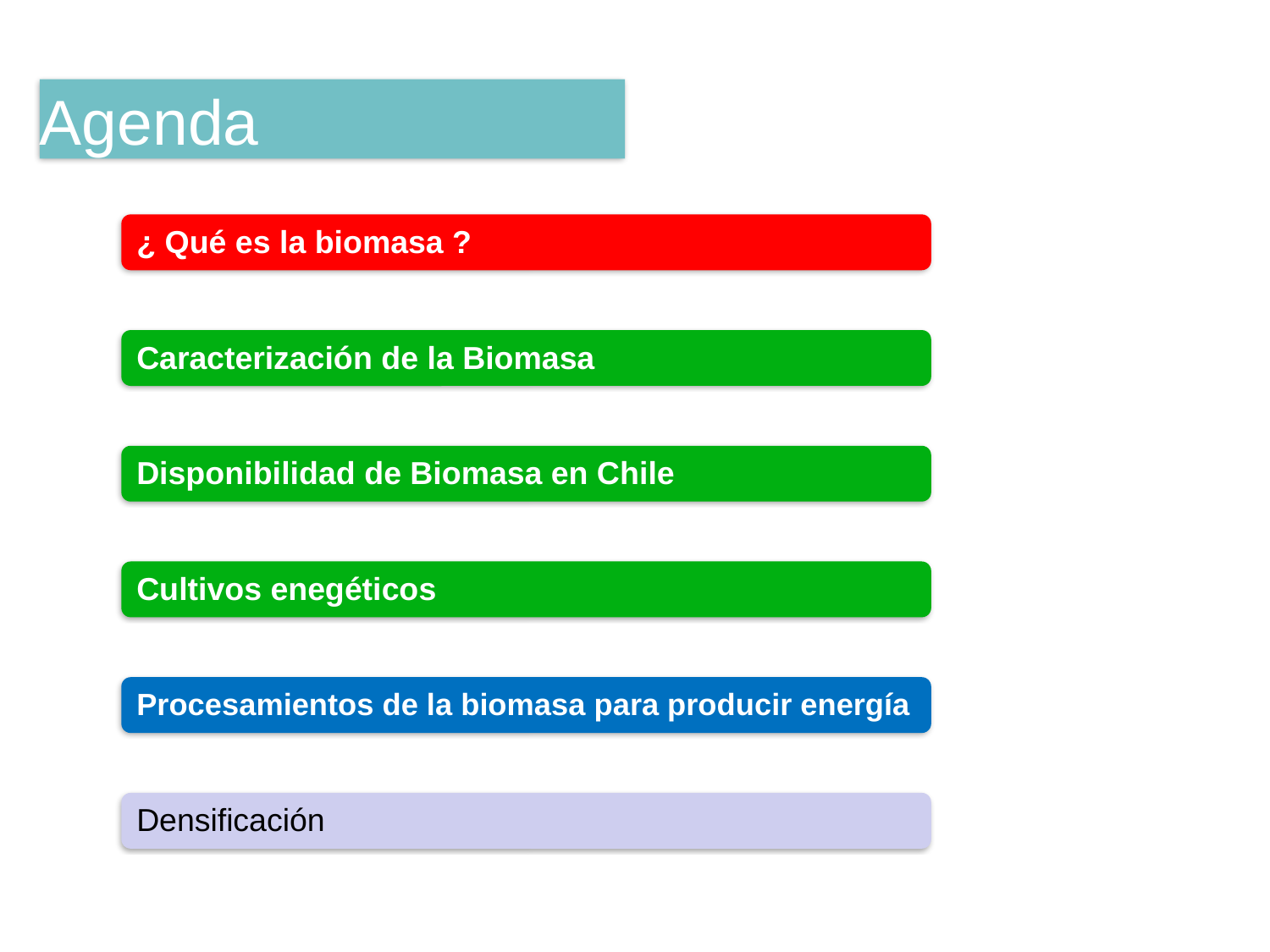

Agenda
¿ Qué es la biomasa ?
Caracterización de la Biomasa
Procesamientos de la biomasa para producir energía
Densificación
Cultivos enegéticos
Disponibilidad de Biomasa en Chile